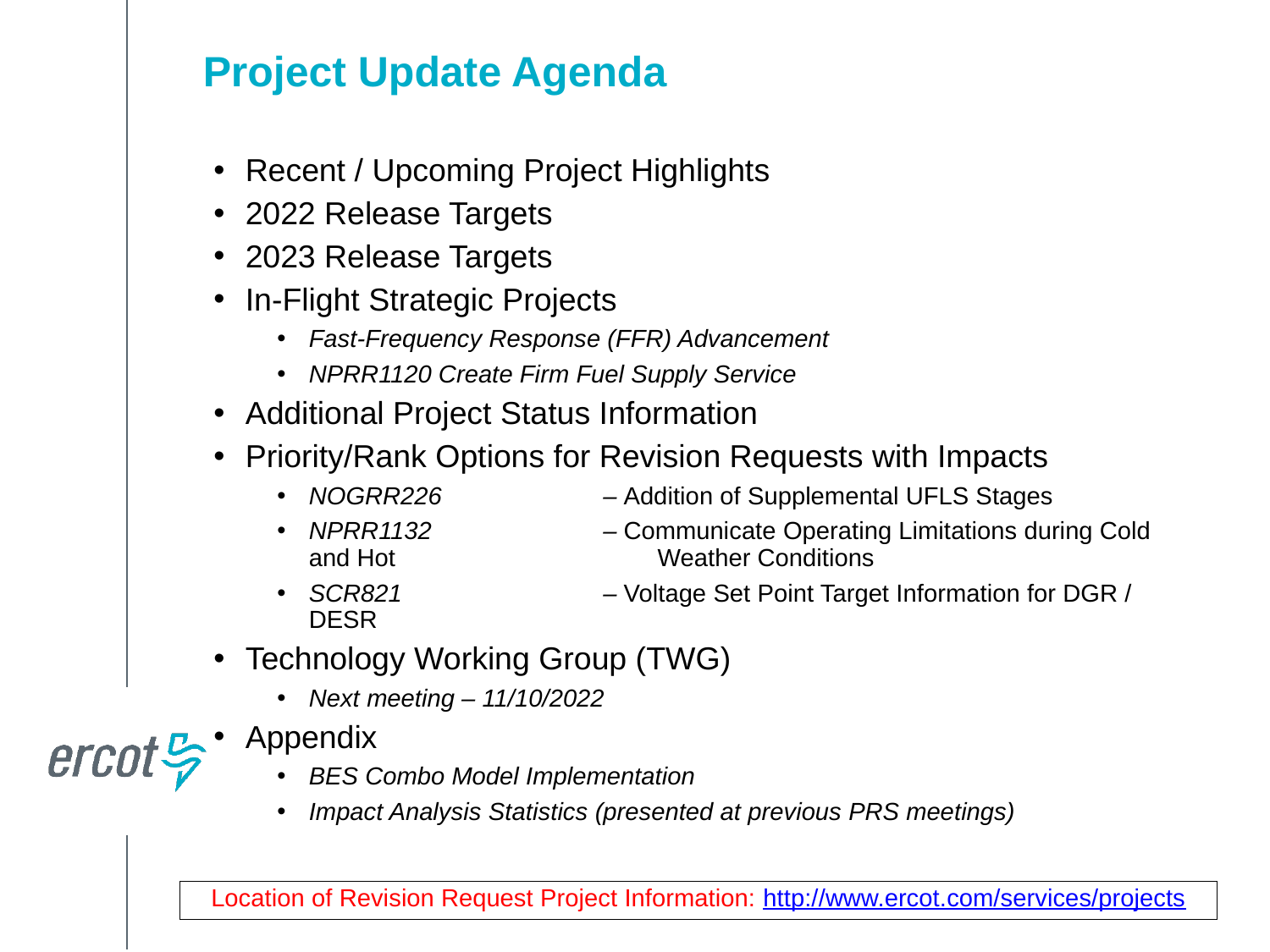

Project Update Agenda
Recent / Upcoming Project Highlights
2022 Release Targets
2023 Release Targets
In-Flight Strategic Projects
Fast-Frequency Response (FFR) Advancement
NPRR1120 Create Firm Fuel Supply Service
Additional Project Status Information
Priority/Rank Options for Revision Requests with Impacts
NOGRR226	– Addition of Supplemental UFLS Stages
NPRR1132	– Communicate Operating Limitations during Cold and Hot 		Weather Conditions
SCR821	– Voltage Set Point Target Information for DGR / DESR
Technology Working Group (TWG)
Next meeting – 11/10/2022
Appendix
BES Combo Model Implementation
Impact Analysis Statistics (presented at previous PRS meetings)
Location of Revision Request Project Information: http://www.ercot.com/services/projects